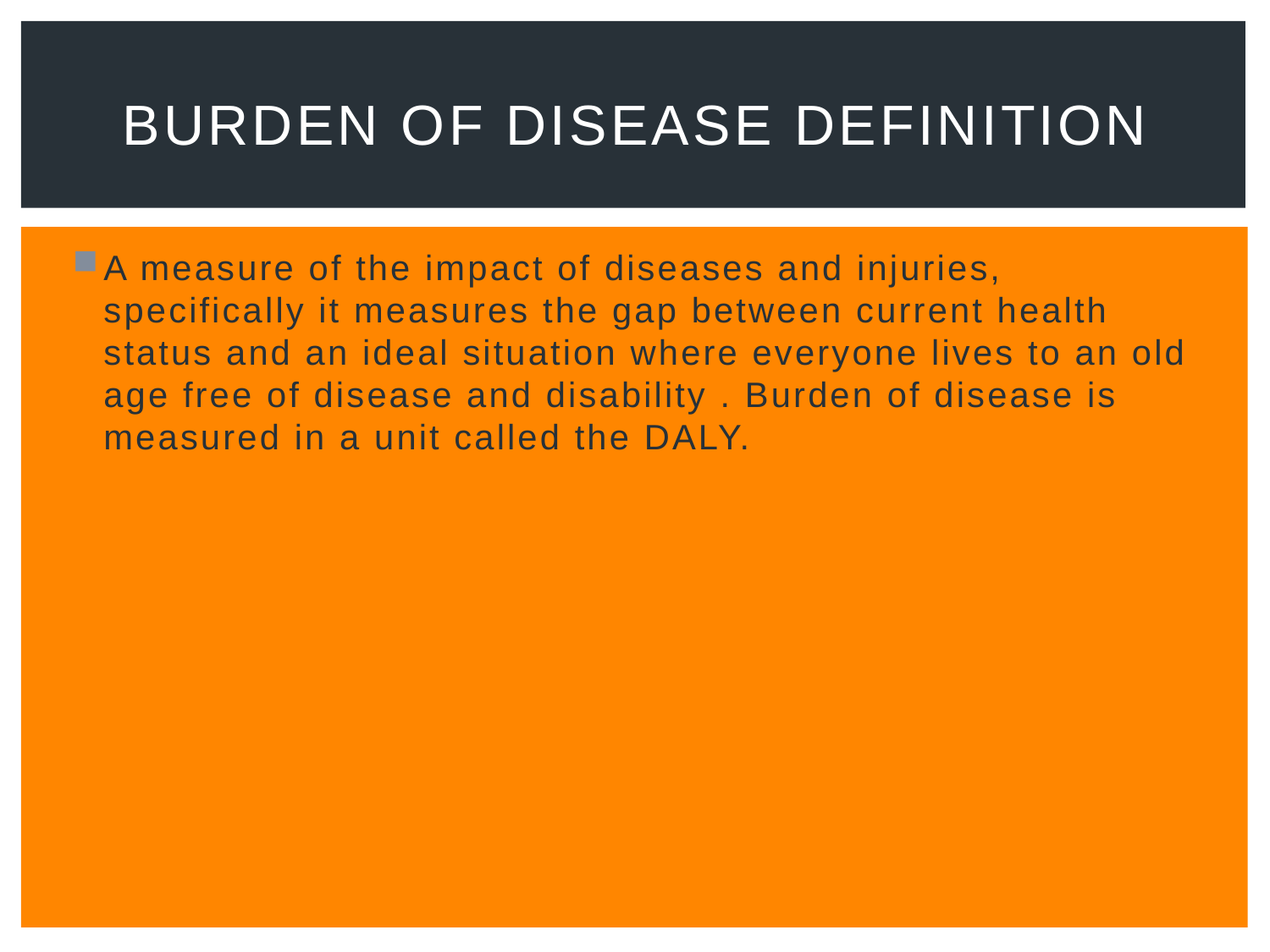

# Burden of disease definition
A measure of the impact of diseases and injuries, specifically it measures the gap between current health status and an ideal situation where everyone lives to an old age free of disease and disability . Burden of disease is measured in a unit called the DALY.